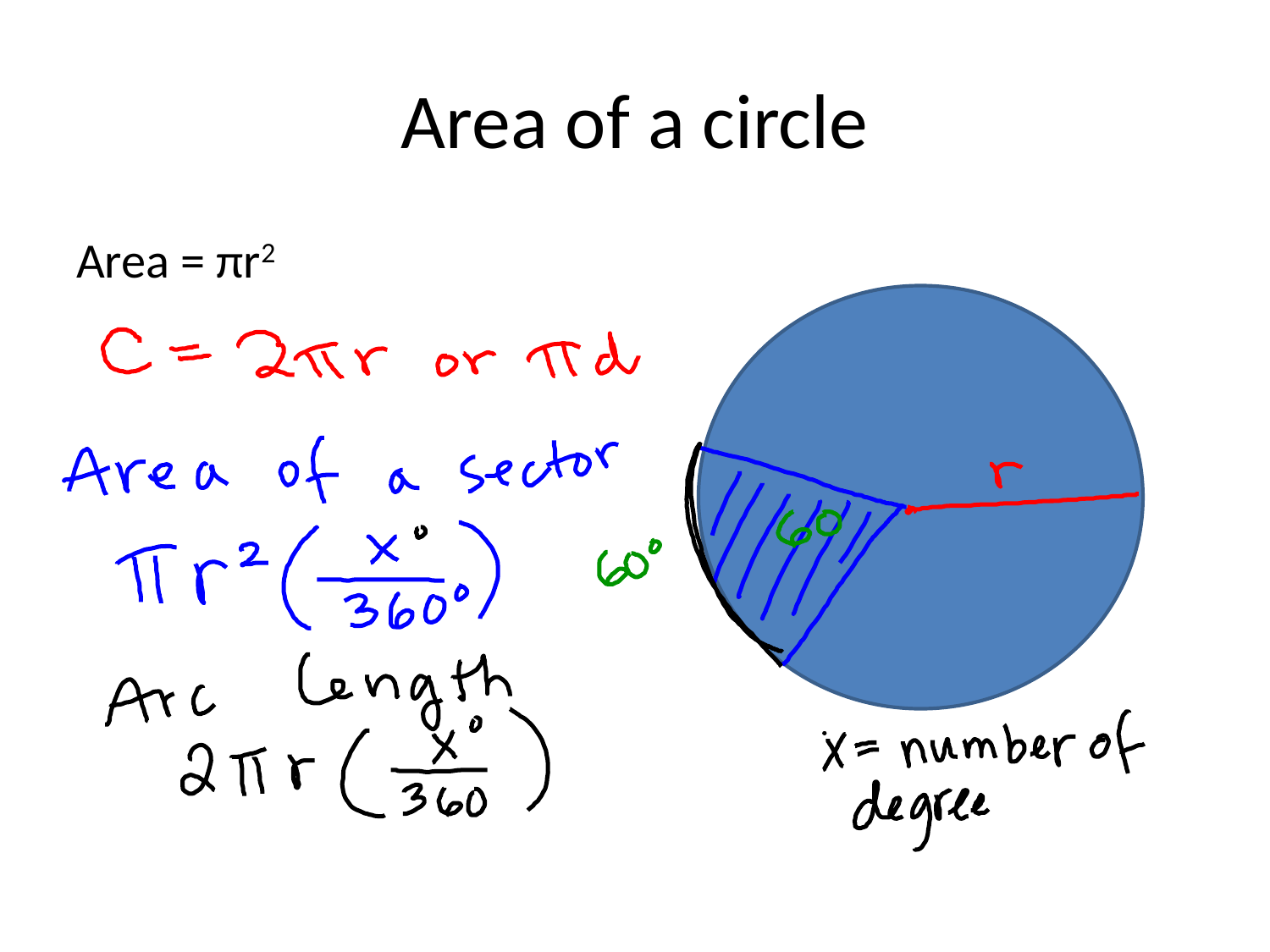

# Area of a circle
Area = πr2